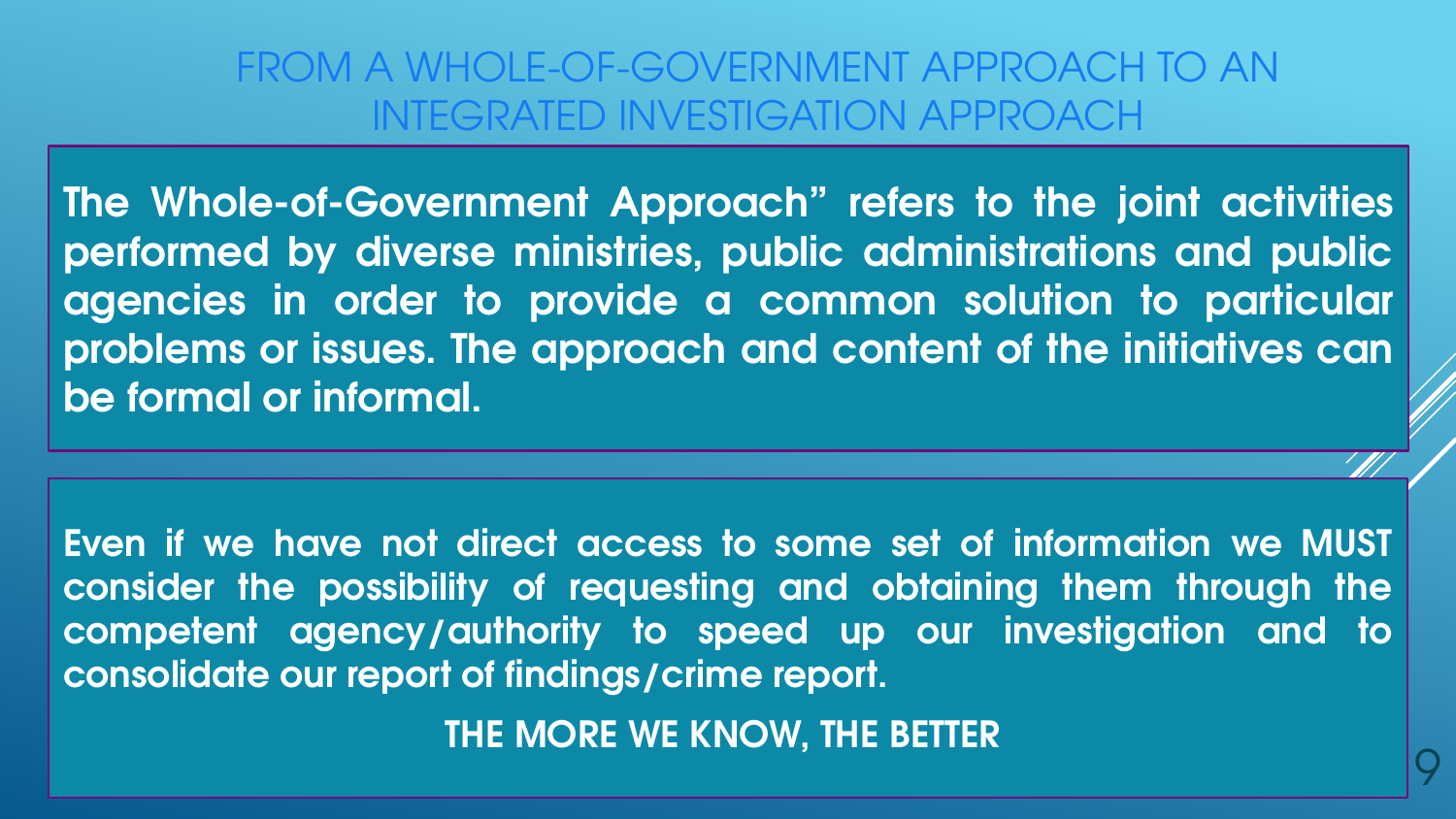

# From a Whole-of-Government Approach to an integrated investigation approach
The Whole-of-Government Approach” refers to the joint activities performed by diverse ministries, public administrations and public agencies in order to provide a common solution to particular problems or issues. The approach and content of the initiatives can be formal or informal.
Even if we have not direct access to some set of information we MUST consider the possibility of requesting and obtaining them through the competent agency/authority to speed up our investigation and to consolidate our report of findings/crime report.
THE MORE WE KNOW, THE BETTER
9